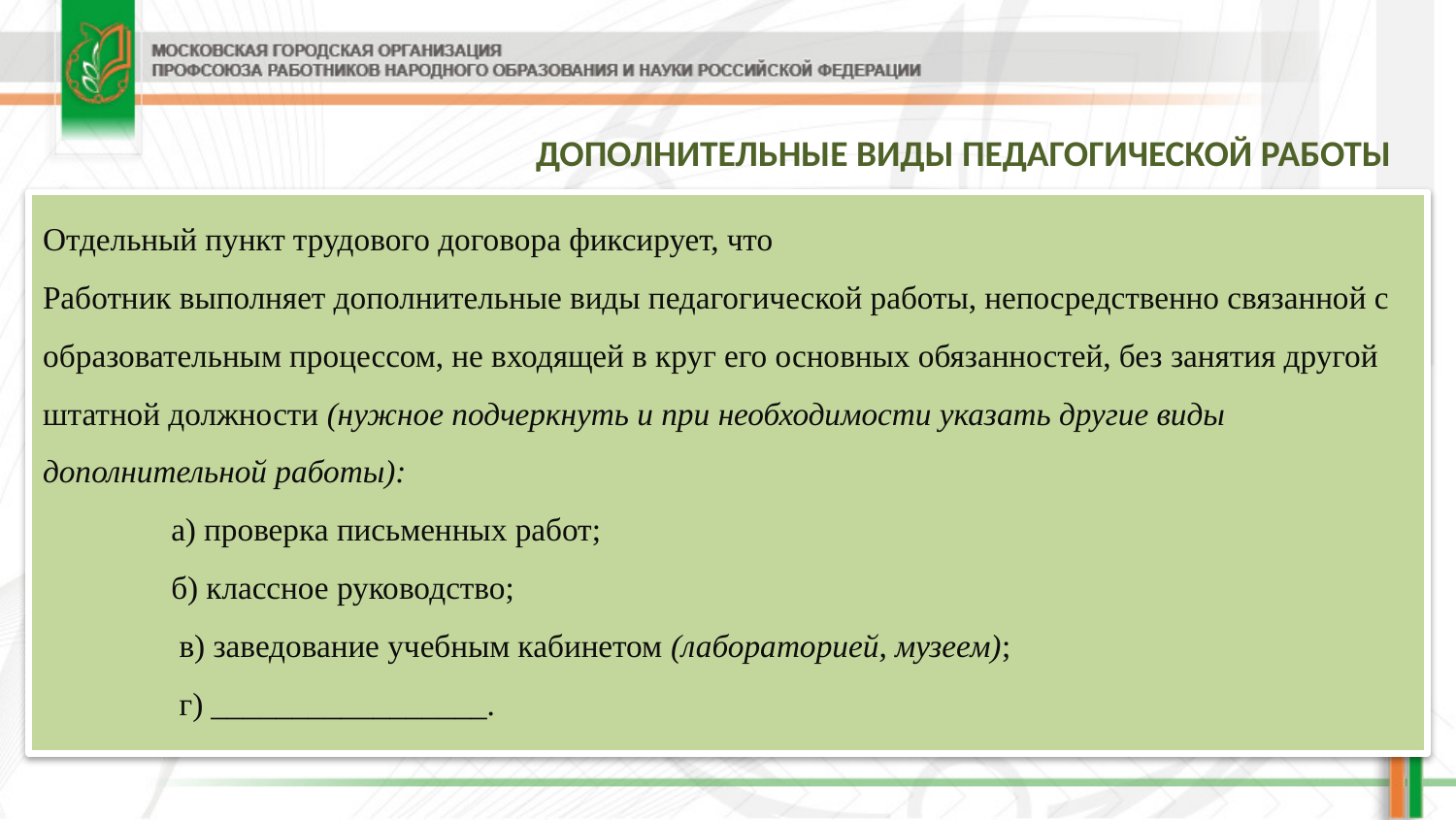

ДОПОЛНИТЕЛЬНЫЕ ВИДЫ ПЕДАГОГИЧЕСКОЙ РАБОТЫ
Отдельный пункт трудового договора фиксирует, что
Работник выполняет дополнительные виды педагогической работы, непосредственно связанной с образовательным процессом, не входящей в круг его основных обязанностей, без занятия другой штатной должности (нужное подчеркнуть и при необходимости указать другие виды дополнительной работы):
                а) проверка письменных работ;
                б) классное руководство;
                 в) заведование учебным кабинетом (лабораторией, музеем);
                 г) _________________.